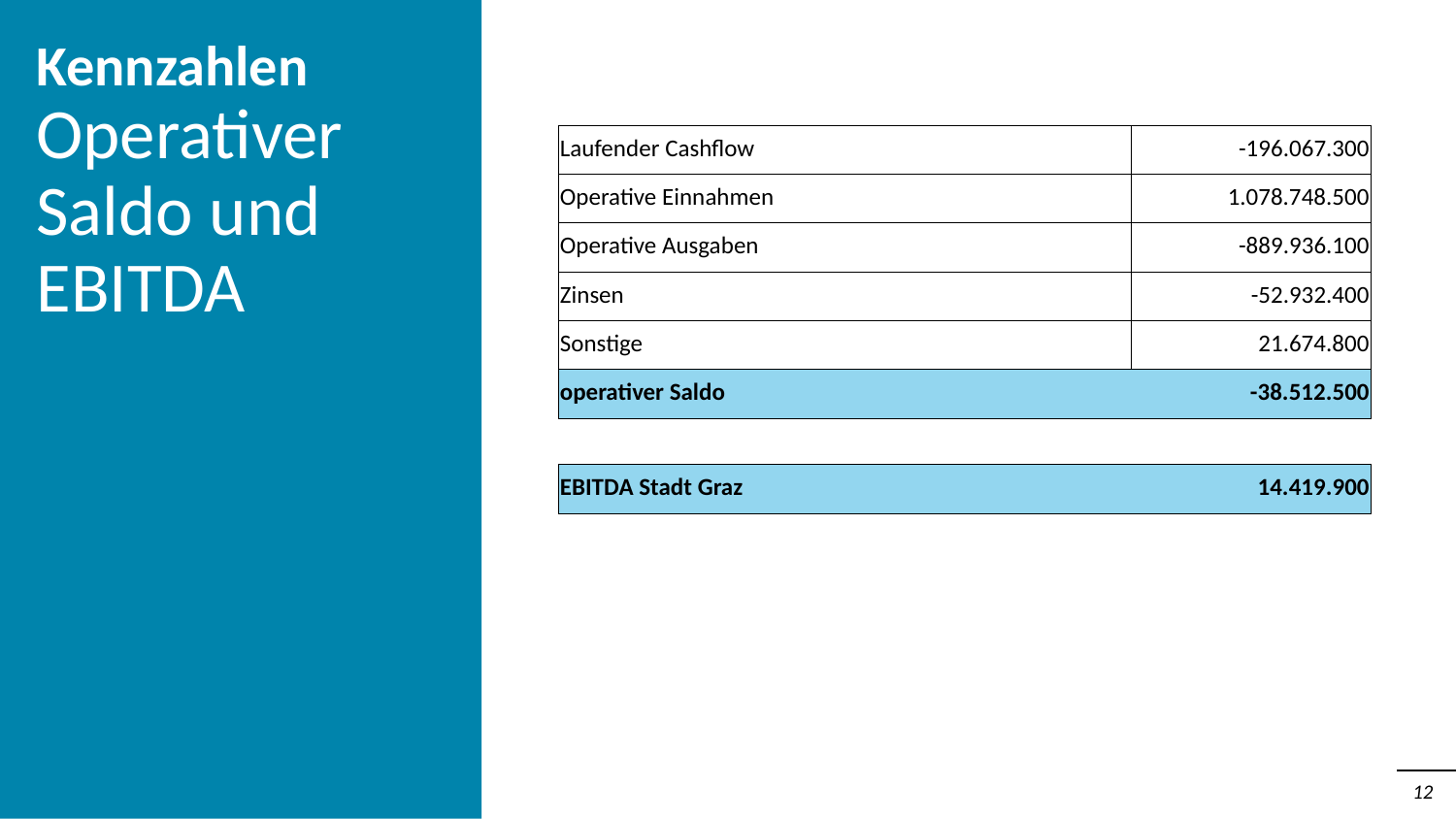

Kennzahlen
Operativer Saldo und
EBITDA

### Chart

| Category |
|---|
| Laufender Cashflow | -196.067.300 |
| --- | --- |
| Operative Einnahmen | 1.078.748.500 |
| Operative Ausgaben | -889.936.100 |
| Zinsen | -52.932.400 |
| Sonstige | 21.674.800 |
| operativer Saldo | -38.512.500 |
|  |  |
| EBITDA Stadt Graz | 14.419.900 |